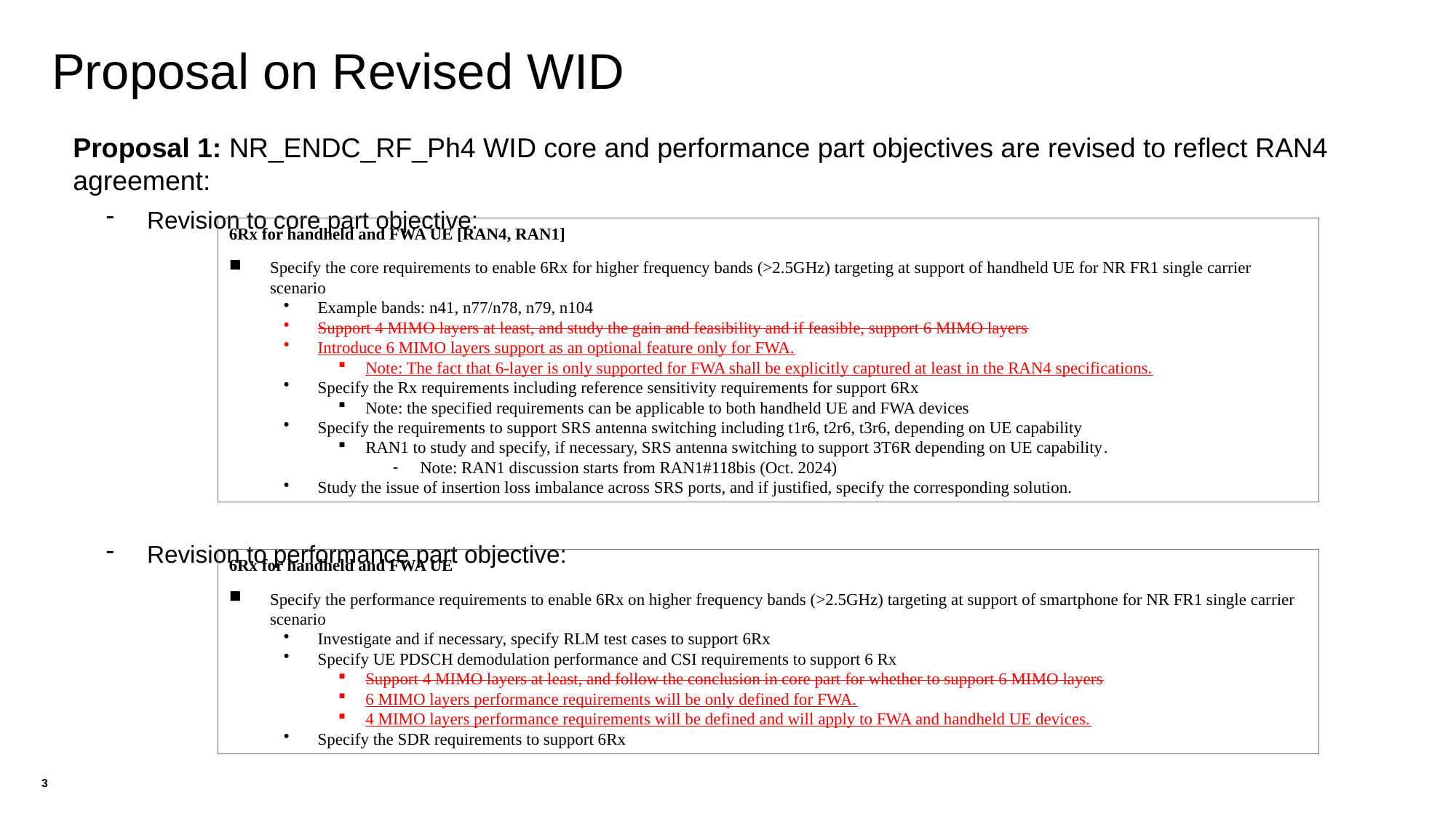

Proposal on Revised WID
Proposal 1: NR_ENDC_RF_Ph4 WID core and performance part objectives are revised to reflect RAN4 agreement:
Revision to core part objective:

Revision to performance part objective:

6Rx for handheld and FWA UE [RAN4, RAN1]
Specify the core requirements to enable 6Rx for higher frequency bands (>2.5GHz) targeting at support of handheld UE for NR FR1 single carrier scenario
Example bands: n41, n77/n78, n79, n104
Support 4 MIMO layers at least, and study the gain and feasibility and if feasible, support 6 MIMO layers
Introduce 6 MIMO layers support as an optional feature only for FWA.
Note: The fact that 6-layer is only supported for FWA shall be explicitly captured at least in the RAN4 specifications.
Specify the Rx requirements including reference sensitivity requirements for support 6Rx
Note: the specified requirements can be applicable to both handheld UE and FWA devices
Specify the requirements to support SRS antenna switching including t1r6, t2r6, t3r6, depending on UE capability
RAN1 to study and specify, if necessary, SRS antenna switching to support 3T6R depending on UE capability.
Note: RAN1 discussion starts from RAN1#118bis (Oct. 2024)
Study the issue of insertion loss imbalance across SRS ports, and if justified, specify the corresponding solution.
6Rx for handheld and FWA UE
Specify the performance requirements to enable 6Rx on higher frequency bands (>2.5GHz) targeting at support of smartphone for NR FR1 single carrier scenario
Investigate and if necessary, specify RLM test cases to support 6Rx
Specify UE PDSCH demodulation performance and CSI requirements to support 6 Rx
Support 4 MIMO layers at least, and follow the conclusion in core part for whether to support 6 MIMO layers
6 MIMO layers performance requirements will be only defined for FWA.
4 MIMO layers performance requirements will be defined and will apply to FWA and handheld UE devices.
Specify the SDR requirements to support 6Rx